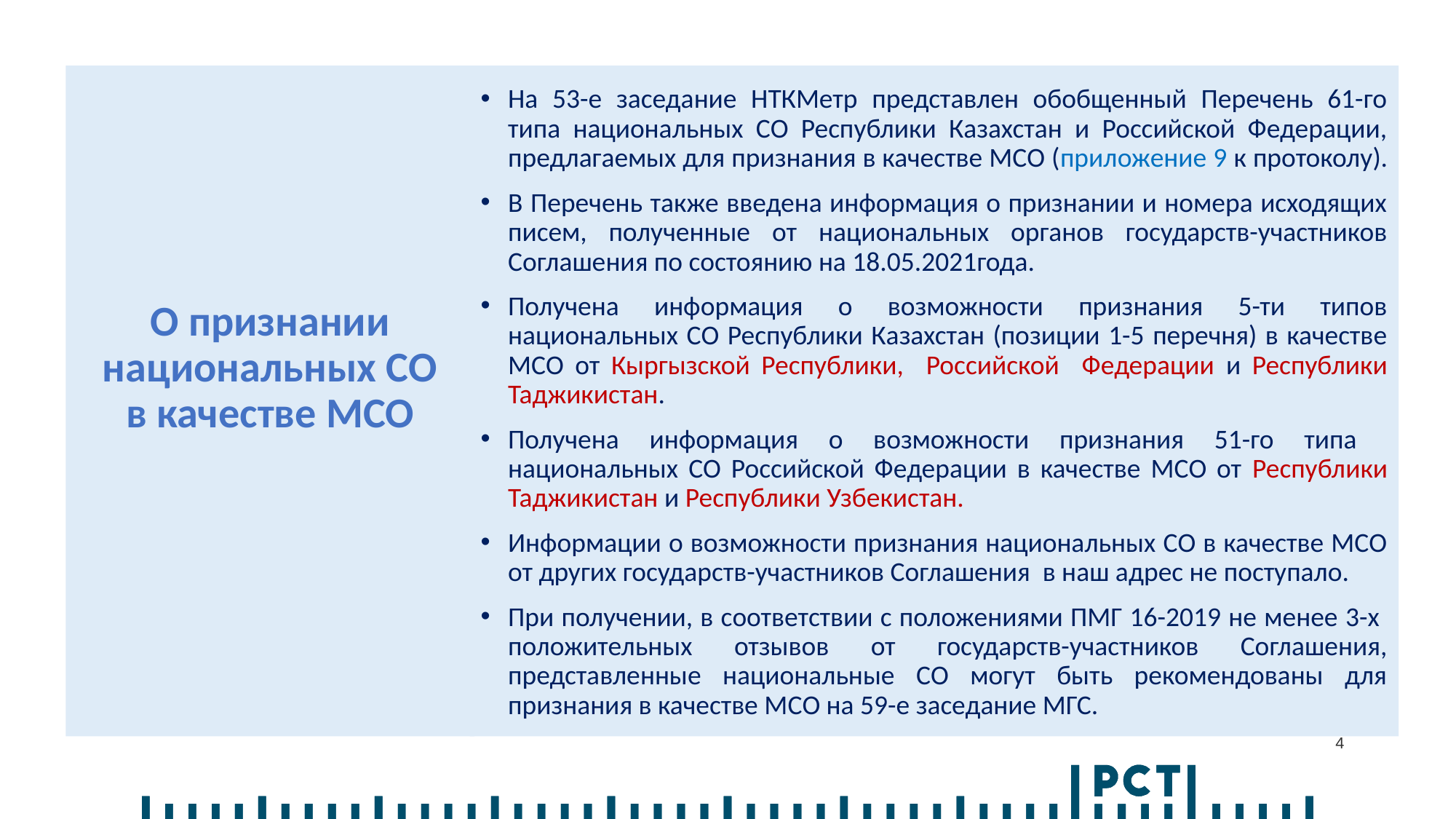

# О признании национальных СО в качестве МСО

На 53-е заседание НТКМетр представлен обобщенный Перечень 61-го типа национальных СО Республики Казахстан и Российской Федерации, предлагаемых для признания в качестве МСО (приложение 9 к протоколу).
В Перечень также введена информация о признании и номера исходящих писем, полученные от национальных органов государств-участников Соглашения по состоянию на 18.05.2021года.
Получена информация о возможности признания 5-ти типов национальных СО Республики Казахстан (позиции 1-5 перечня) в качестве МСО от Кыргызской Республики,  Российской  Федерации и Республики Таджикистан.
Получена информация о возможности признания 51-го типа  национальных СО Российской Федерации в качестве МСО от Республики Таджикистан и Республики Узбекистан.
Информации о возможности признания национальных СО в качестве МСО от других государств-участников Соглашения  в наш адрес не поступало.
При получении, в соответствии с положениями ПМГ 16-2019 не менее 3-х  положительных отзывов от государств-участников Соглашения, представленные национальные СО могут быть рекомендованы для признания в качестве МСО на 59-е заседание МГС.

4